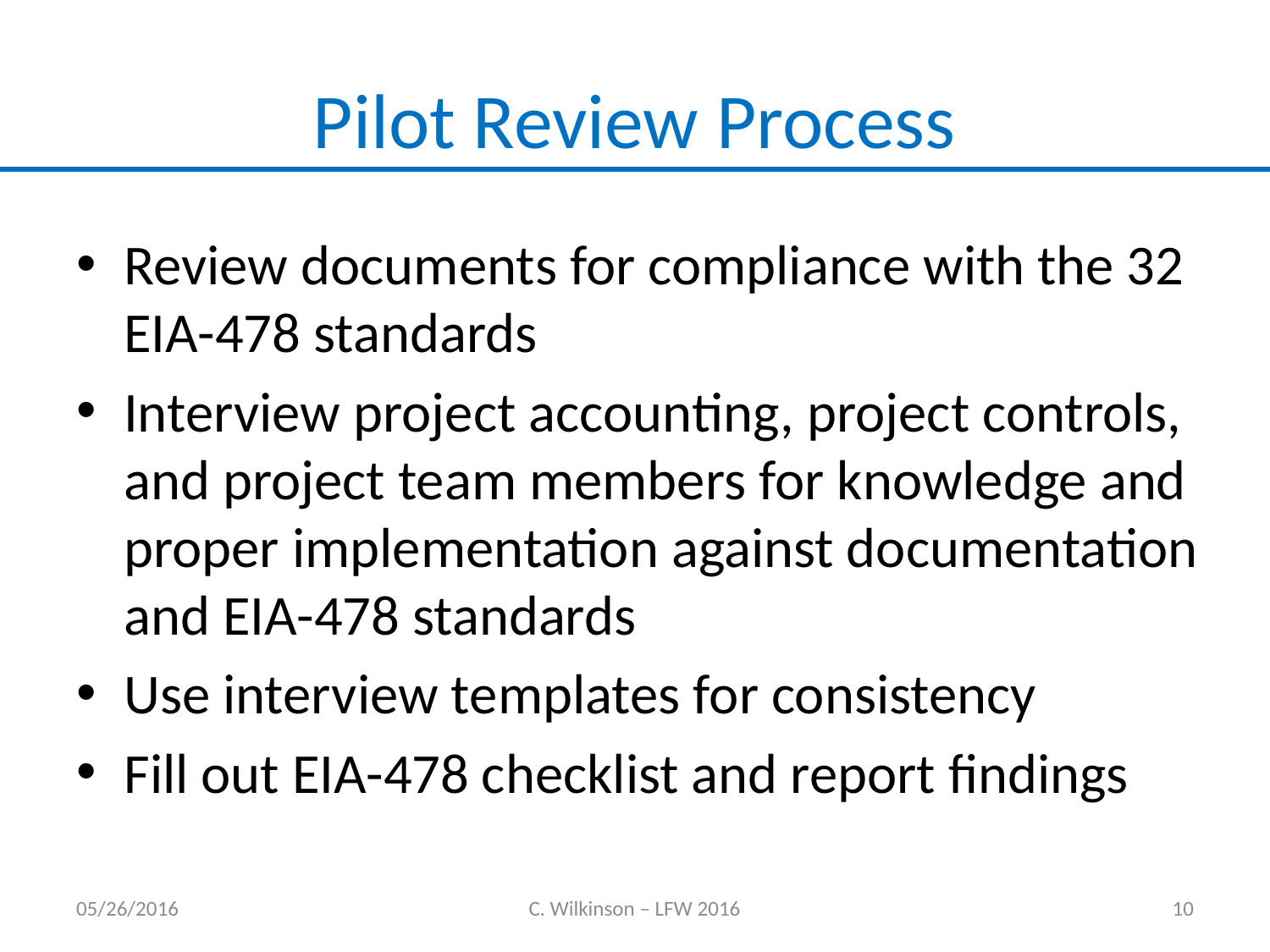

# Pilot Review Process
Review documents for compliance with the 32 EIA-478 standards
Interview project accounting, project controls, and project team members for knowledge and proper implementation against documentation and EIA-478 standards
Use interview templates for consistency
Fill out EIA-478 checklist and report findings
05/26/2016
C. Wilkinson – LFW 2016
10